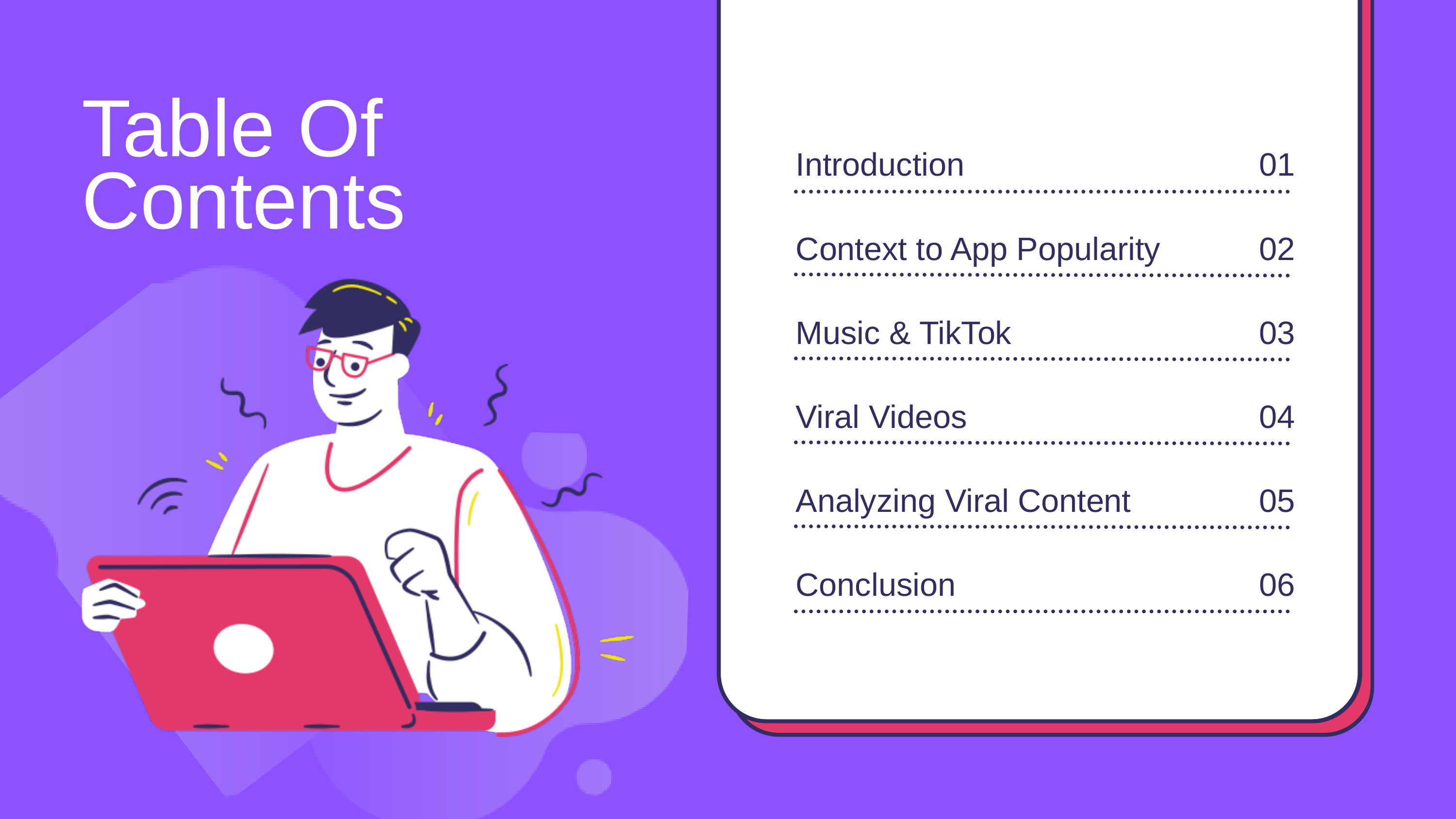

Table Of Contents
Introduction
01

Context to App Popularity
02

Music & TikTok
03

Viral Videos
04

Analyzing Viral Content
05

Conclusion
06